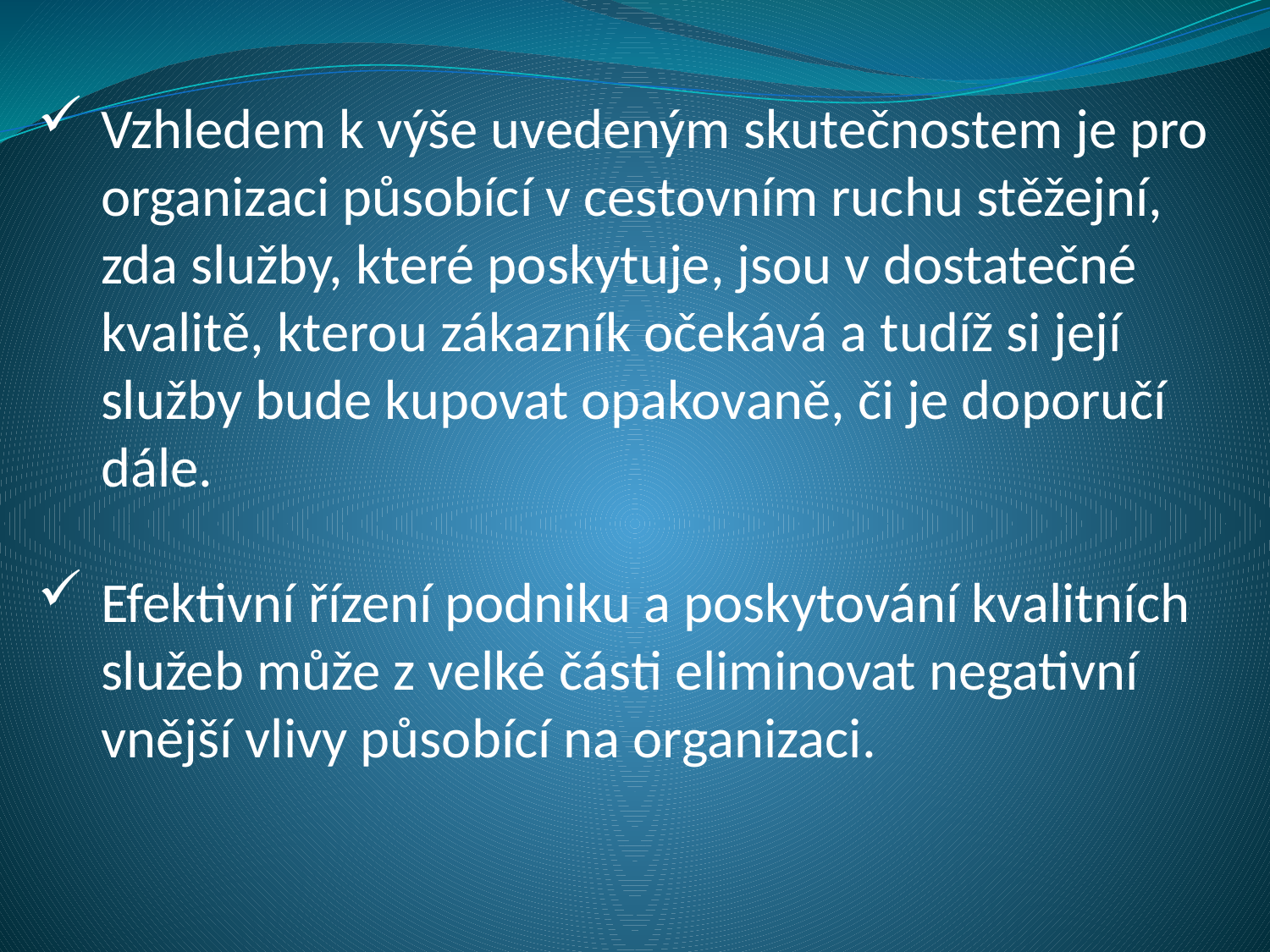

Vzhledem k výše uvedeným skutečnostem je pro organizaci působící v cestovním ruchu stěžejní, zda služby, které poskytuje, jsou v dostatečné kvalitě, kterou zákazník očekává a tudíž si její služby bude kupovat opakovaně, či je doporučí dále.

Efektivní řízení podniku a poskytování kvalitních služeb může z velké části eliminovat negativní vnější vlivy působící na organizaci.